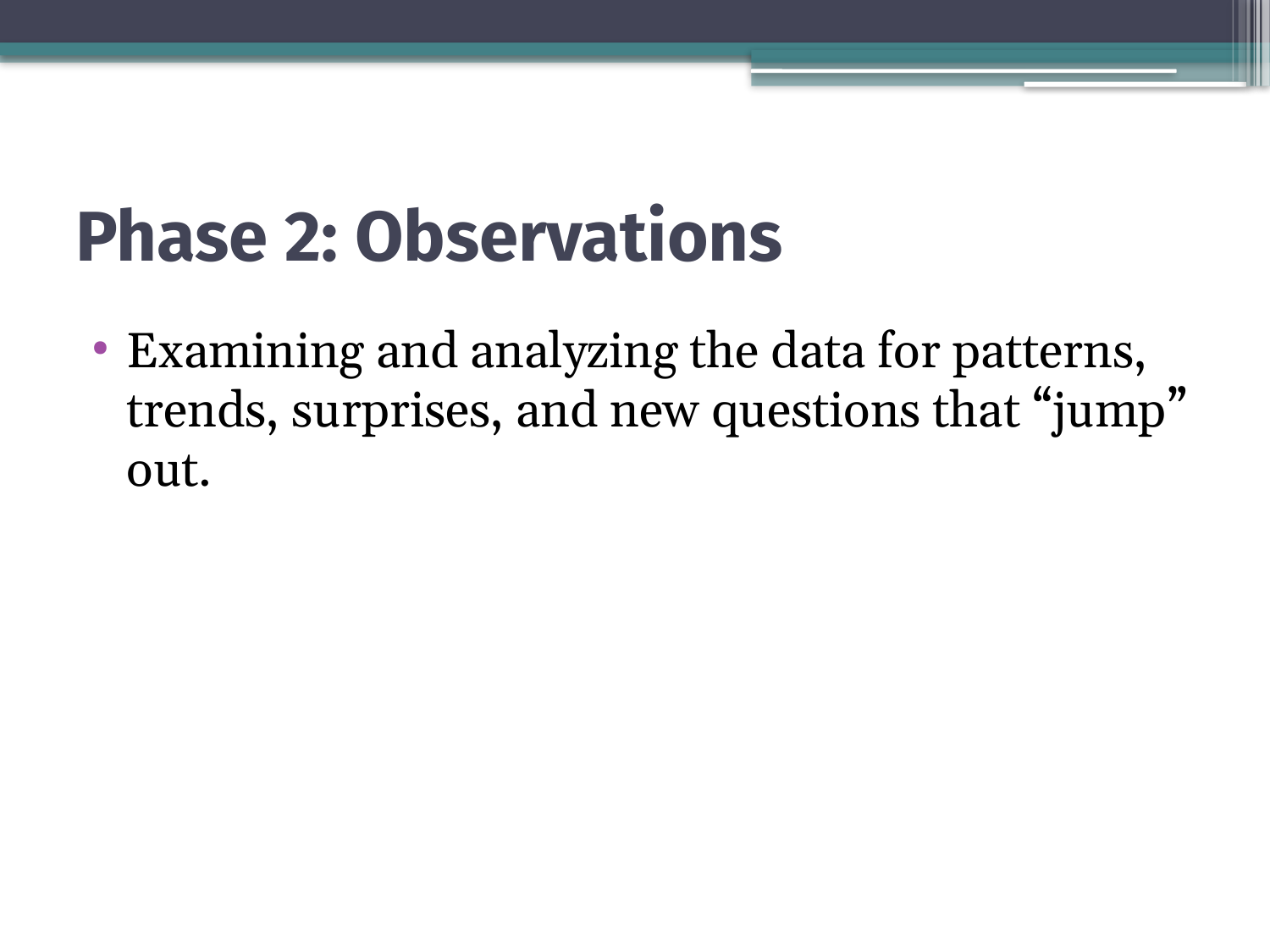

# Phase 2: Observations
Examining and analyzing the data for patterns, trends, surprises, and new questions that “jump” out.